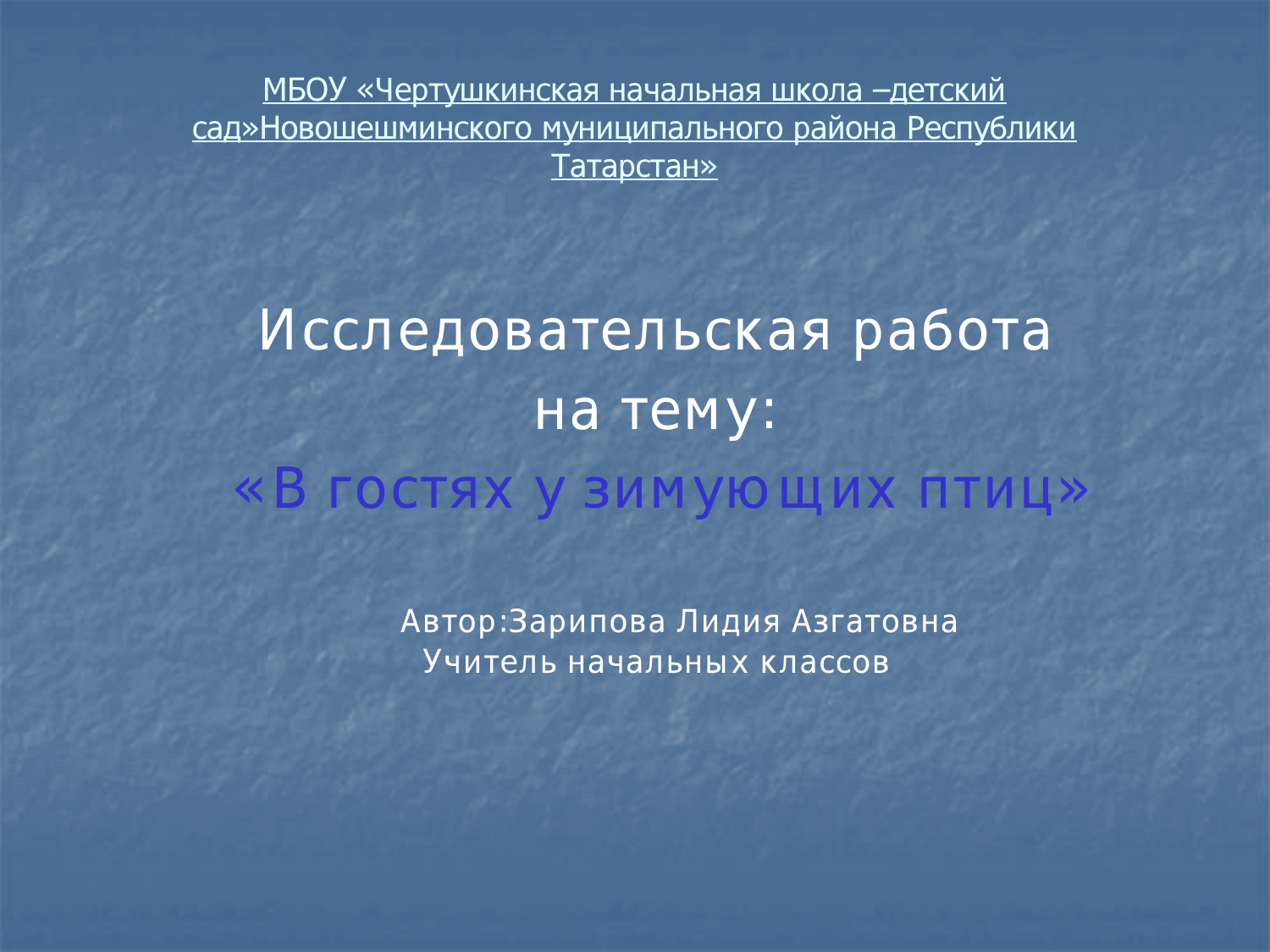

# МБОУ «Чертушкинская начальная школа –детский сад»Новошешминского муниципального района Республики Татарстан»
 Исследовательская работа
на тему:
 «В гостях у зимующих птиц»

     Автор:Зарипова Лидия Азгатовна
Учитель начальных классов